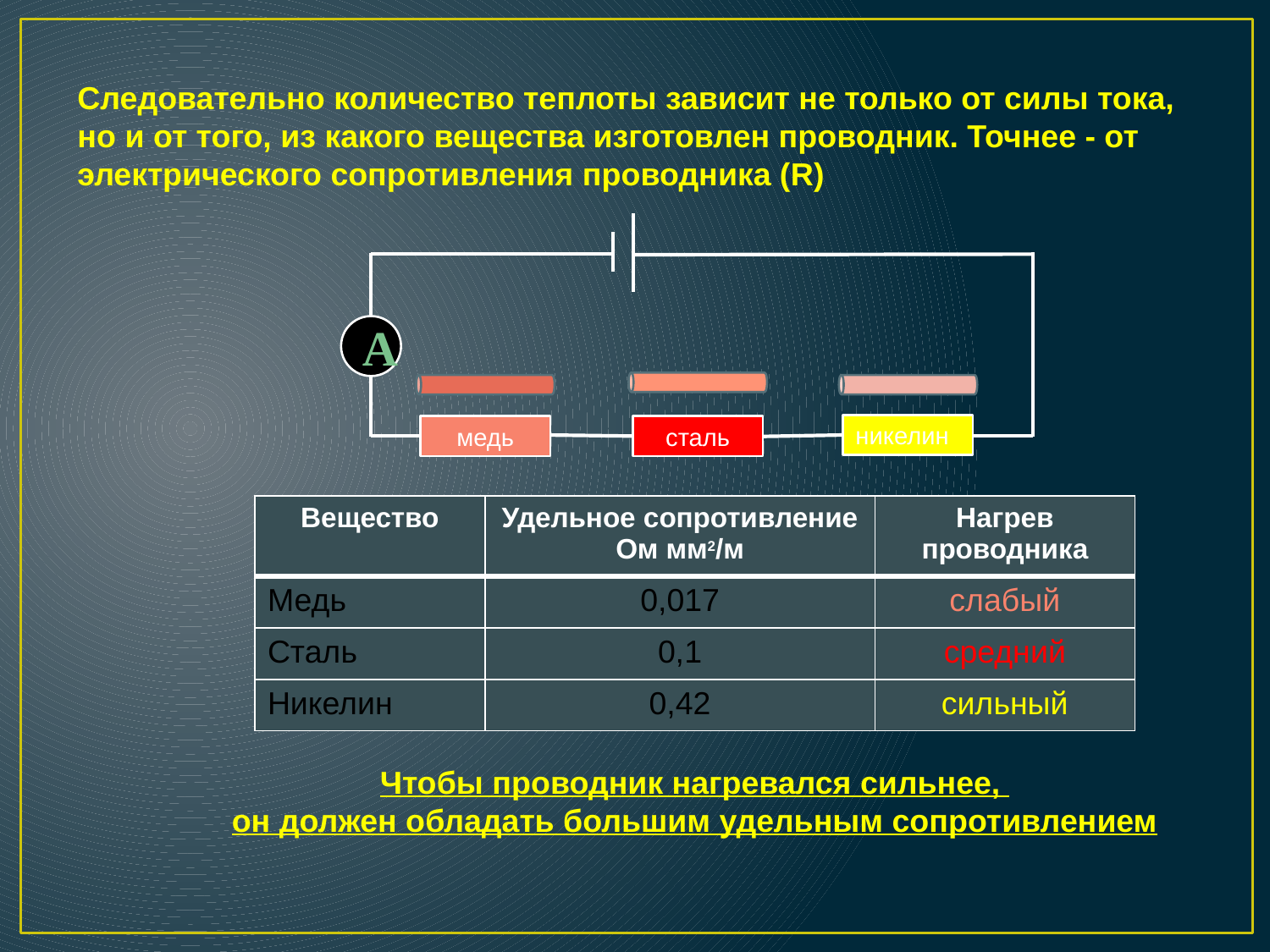

Следовательно количество теплоты зависит не только от силы тока, но и от того, из какого вещества изготовлен проводник. Точнее - от электрического сопротивления проводника (R)

А
никелин
медь
сталь
| Вещество | Удельное сопротивление Ом мм2/м | Нагрев проводника |
| --- | --- | --- |
| Медь | 0,017 | слабый |
| Сталь | 0,1 | средний |
| Никелин | 0,42 | сильный |
Чтобы проводник нагревался сильнее,
он должен обладать большим удельным сопротивлением